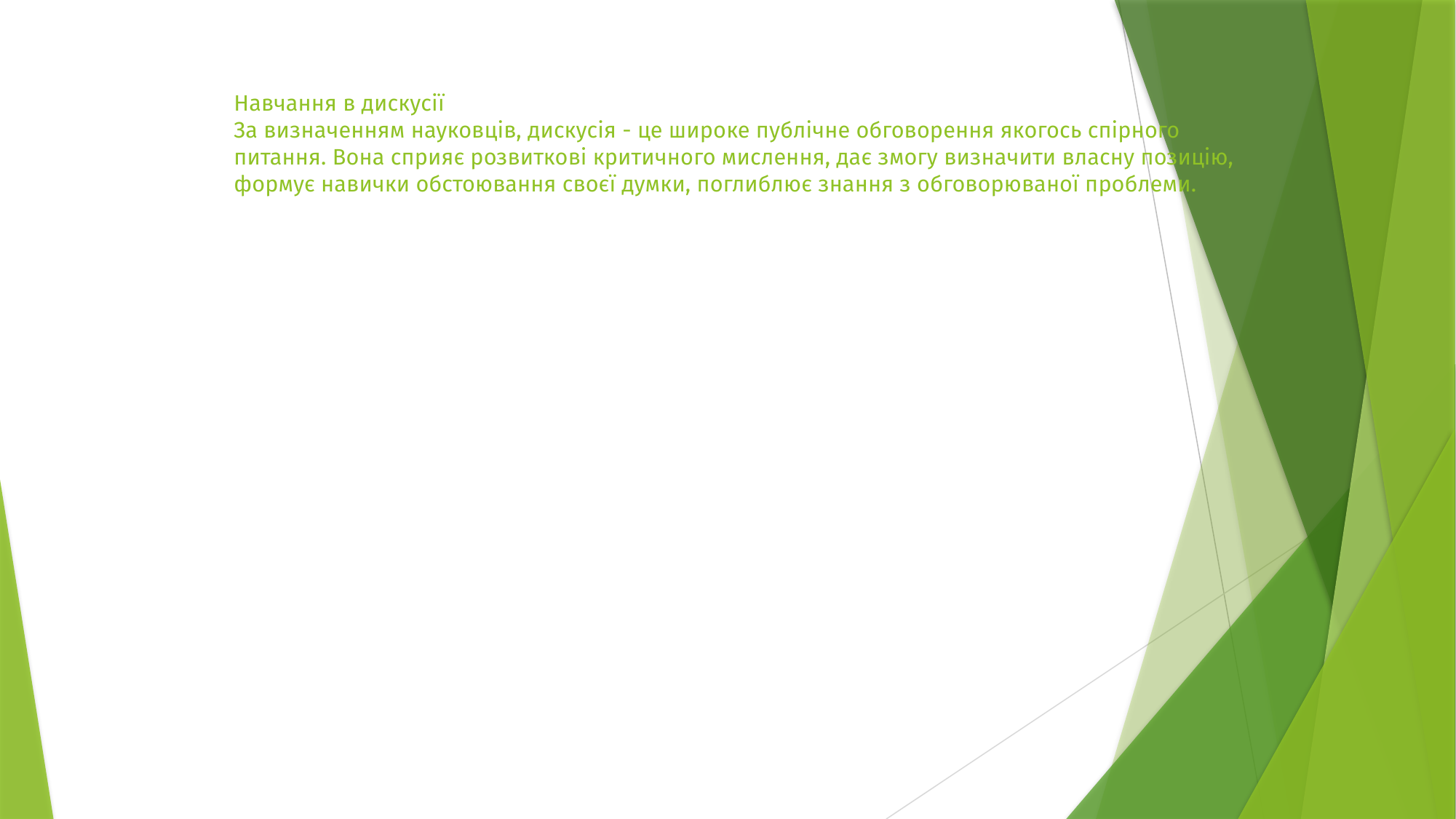

# Навчання в дискусії За визначенням науковців, дискусія - це широке публічне обговорення якогось спірного питання. Вона сприяє розвиткові критичного мислення, дає змогу визначити власну позицію, формує навички обстоювання своєї думки, поглиблює знання з обговорюваної проблеми.